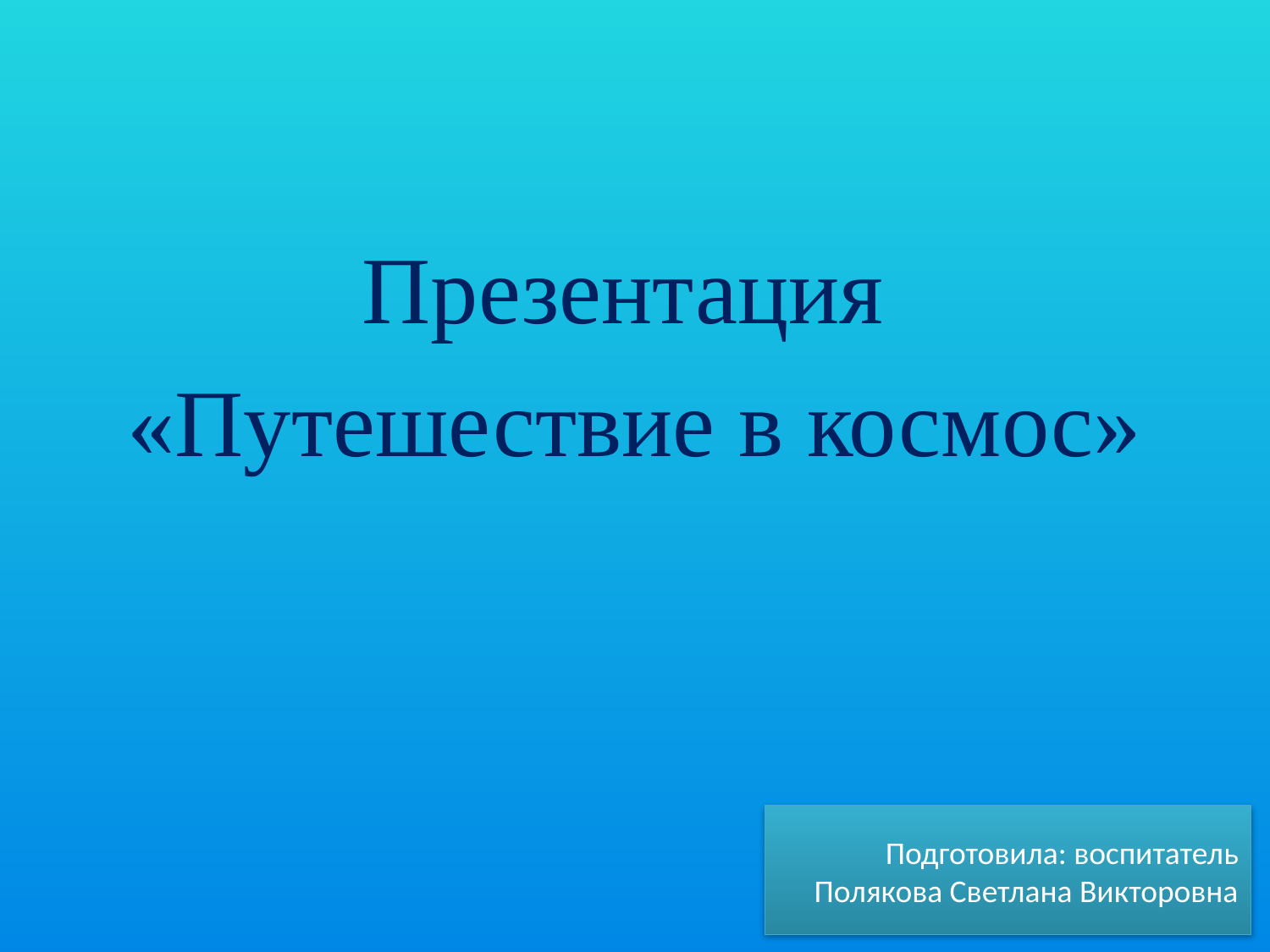

Презентация
«Путешествие в космос»
Подготовила: воспитатель
Полякова Светлана Викторовна